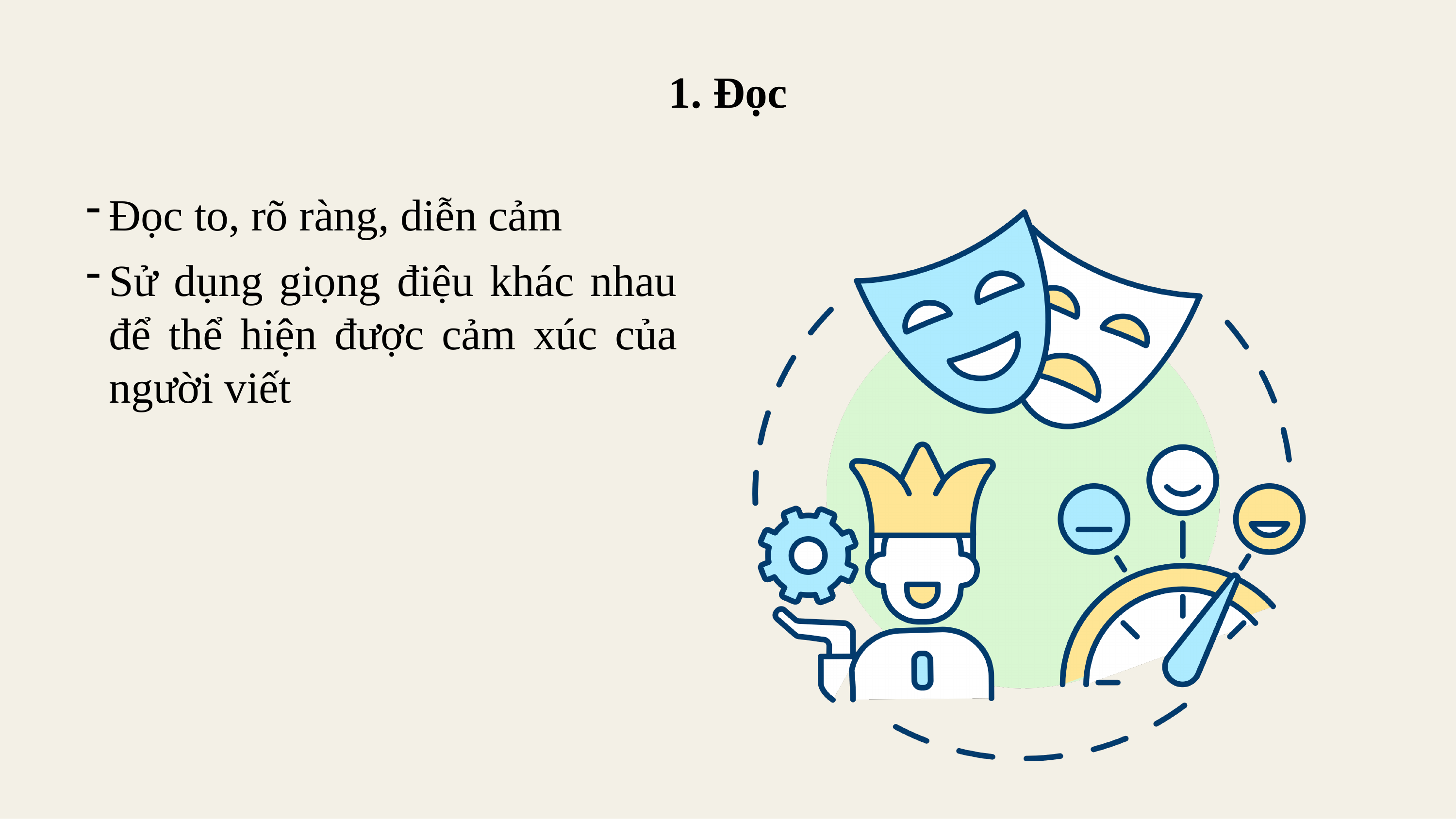

1. Đọc
Đọc to, rõ ràng, diễn cảm
Sử dụng giọng điệu khác nhau để thể hiện được cảm xúc của người viết